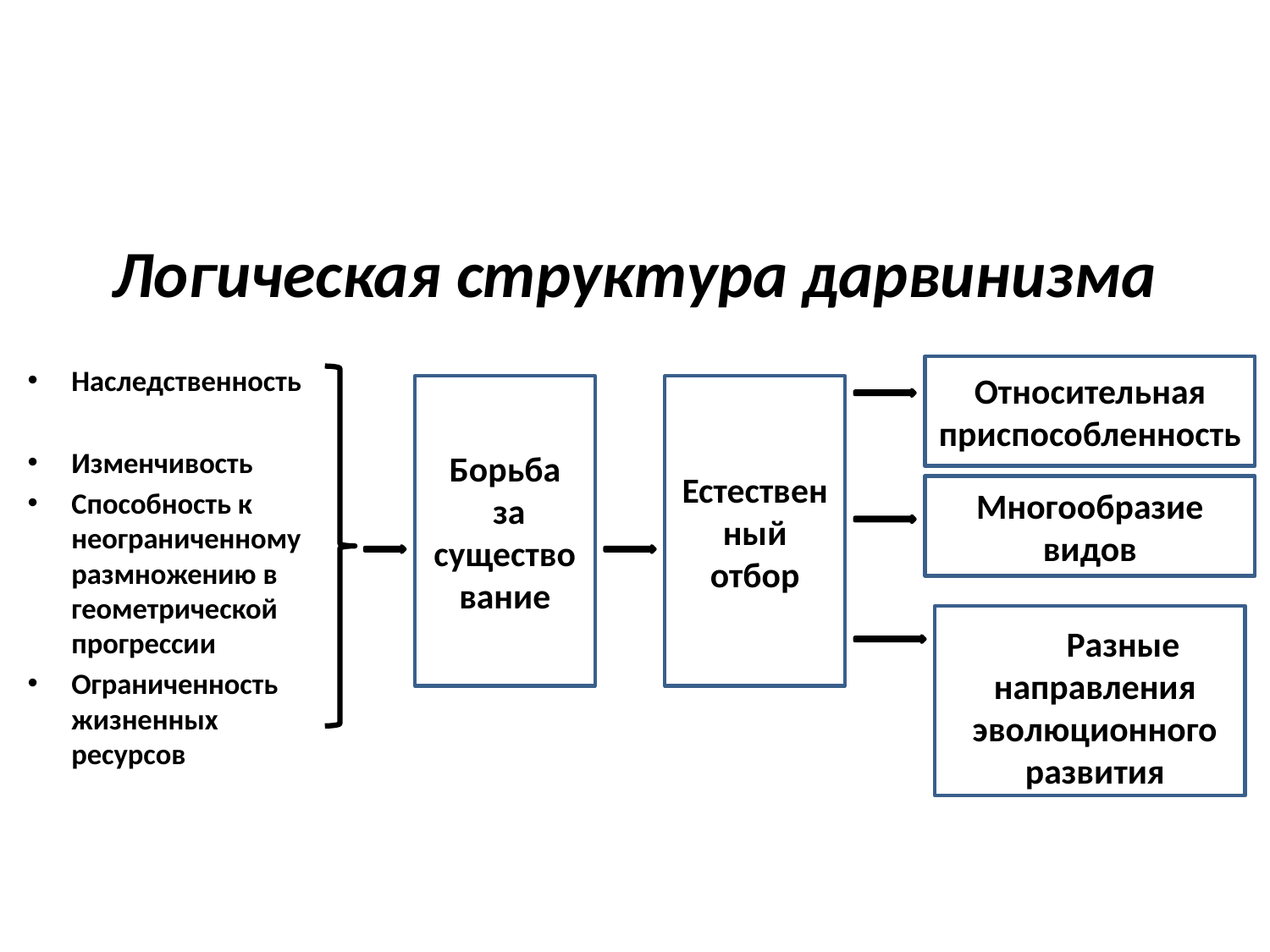

Логическая структура дарвинизма
Наследственность

Изменчивость
Способность к неограниченному размножению в геометрической прогрессии
Ограниченность жизненных ресурсов

Относительная приспособленность

Борьба
 за существование
Естественный отбор

Многообразие видов

?
       Разные направления эволюционного развития